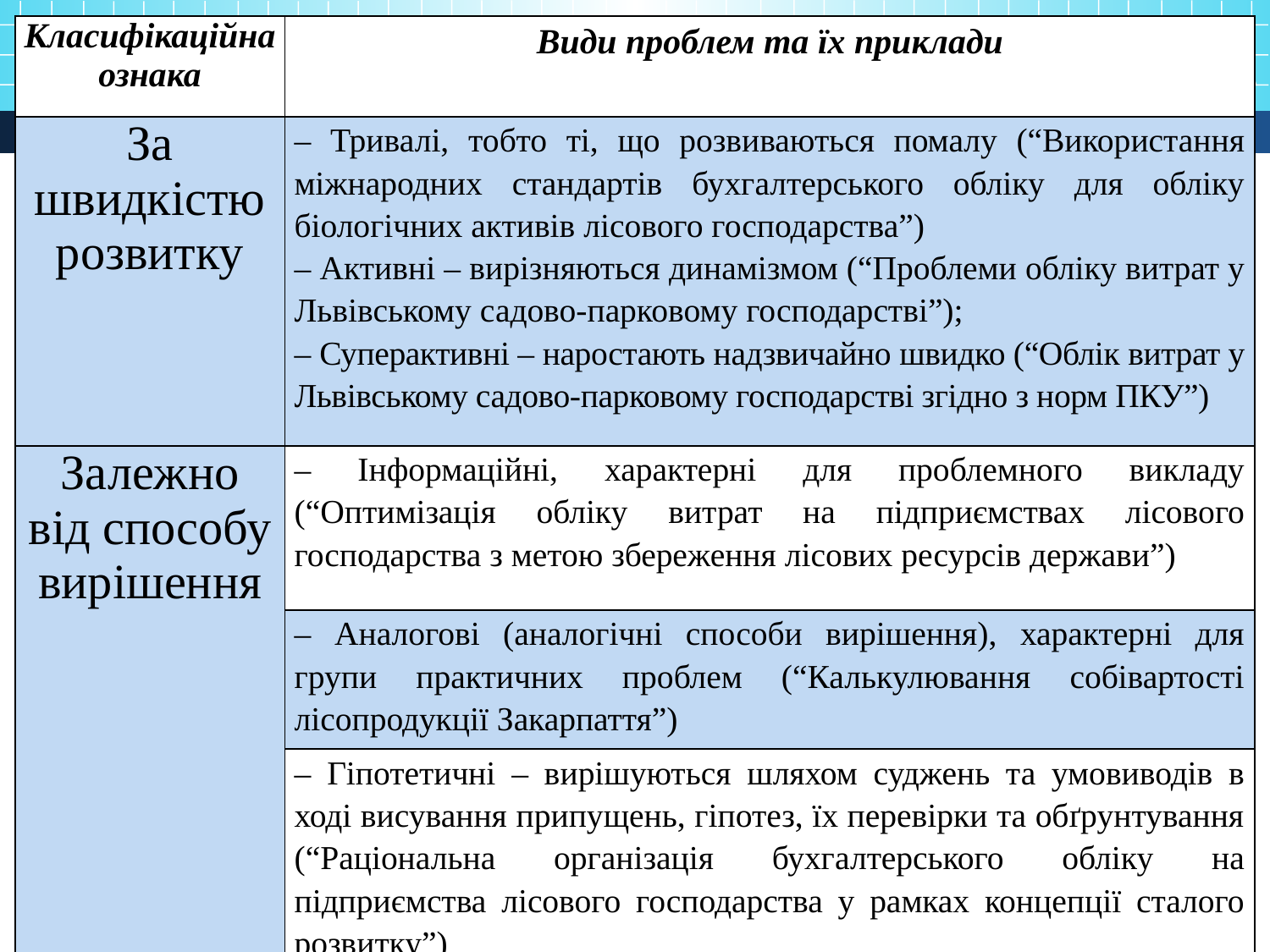

| Класифікаційна ознака | Види проблем та їх приклади |
| --- | --- |
| За швидкістю розвитку | – Тривалі, тобто ті, що розвиваються помалу (“Використання міжнародних стандартів бухгалтерського обліку для обліку біологічних активів лісового господарства”) – Активні – вирізняються динамізмом (“Проблеми обліку витрат у Львівському садово-парковому господарстві”); – Суперактивні – наростають надзвичайно швидко (“Облік витрат у Львівському садово-парковому господарстві згідно з норм ПКУ”) |
| Залежно від способу вирішення | – Інформаційні, характерні для проблемного викладу (“Оптимізація обліку витрат на підприємствах лісового господарства з метою збереження лісових ресурсів держави”) |
|  | – Аналогові (аналогічні способи вирішення), характерні для групи практичних проблем (“Калькулювання собівартості лісопродукції Закарпаття”) |
|  | – Гіпотетичні – вирішуються шляхом суджень та умовиводів в ході висування припущень, гіпотез, їх перевірки та обґрунтування (“Раціональна організація бухгалтерського обліку на підприємства лісового господарства у рамках концепції сталого розвитку”) |